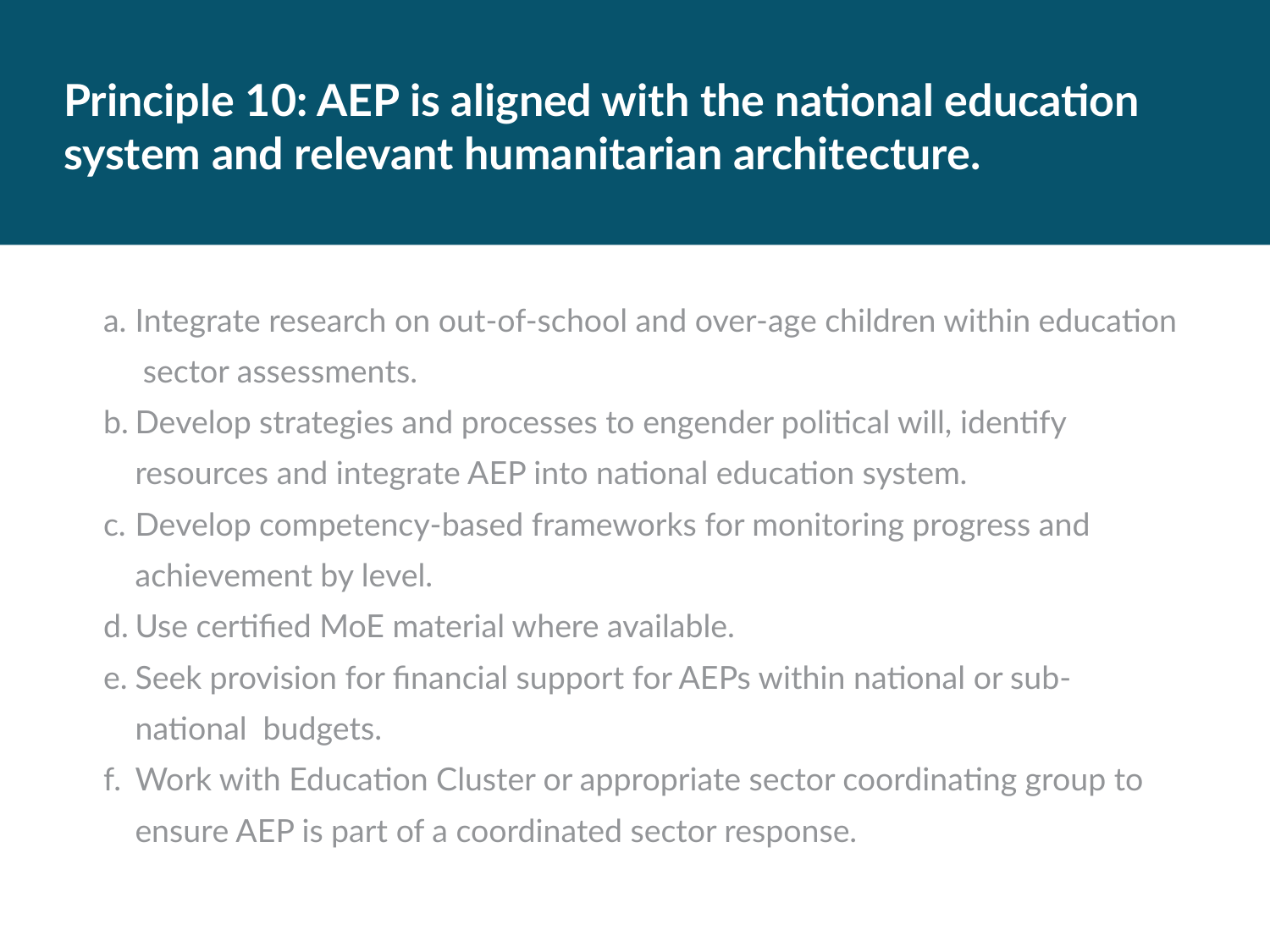

# Principle 10: AEP is aligned with the national education  system and relevant humanitarian architecture.
Integrate research on out-of-school and over-age children within education  sector assessments.
Develop strategies and processes to engender political will, identify  resources and integrate AEP into national education system.
Develop competency-based frameworks for monitoring progress and  achievement by level.
Use certified MoE material where available.
Seek provision for financial support for AEPs within national or sub-national  budgets.
Work with Education Cluster or appropriate sector coordinating group to  ensure AEP is part of a coordinated sector response.